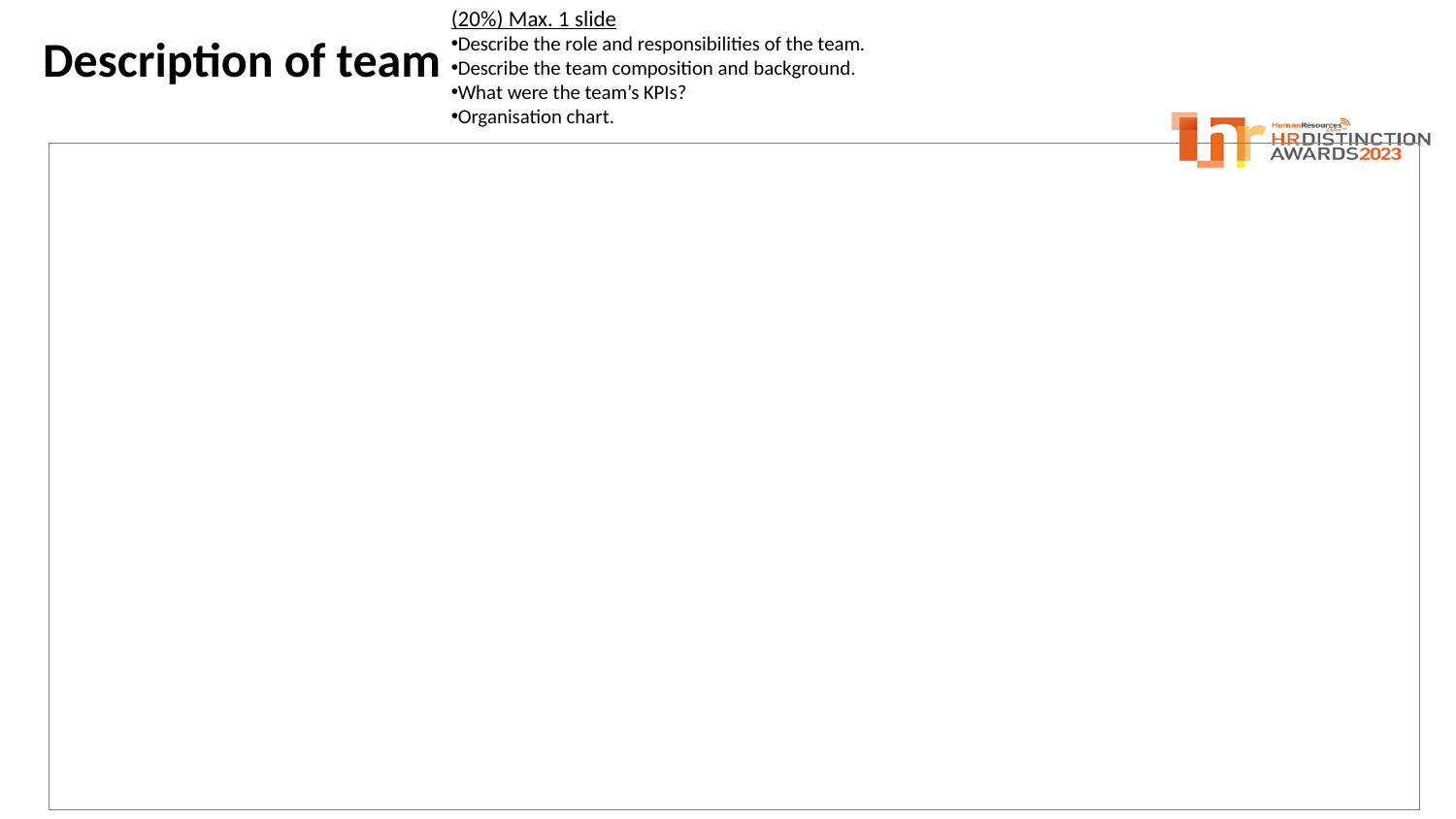

(20%) Max. 1 slide
Describe the role and responsibilities of the team.
Describe the team composition and background.
What were the team’s KPIs?
Organisation chart.
Description of team
|  |
| --- |